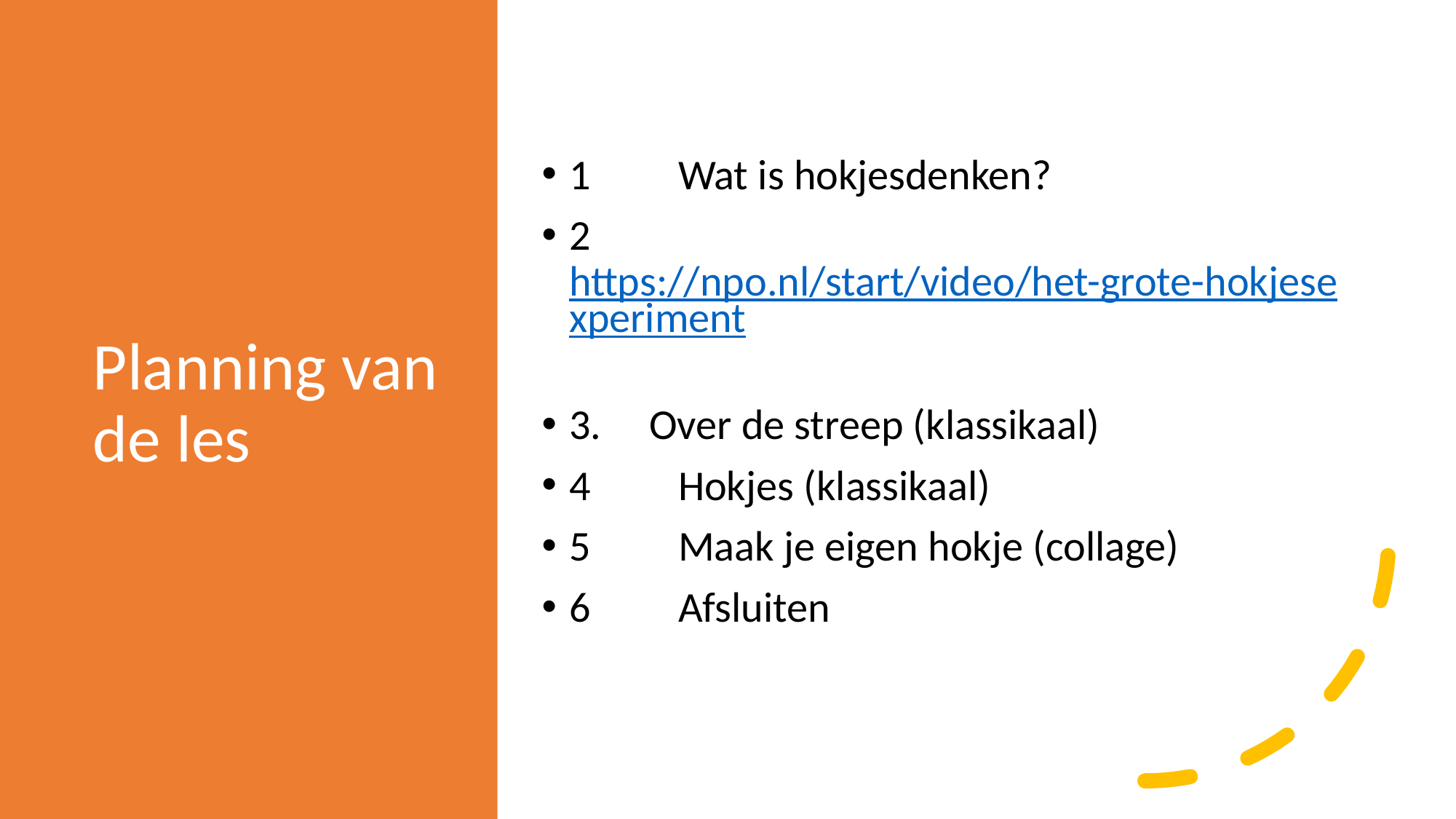

# Planning van de les
1	Wat is hokjesdenken?
2	https://npo.nl/start/video/het-grote-hokjesexperiment
3.     Over de streep (klassikaal)
4	Hokjes (klassikaal)
5	Maak je eigen hokje (collage)
6	Afsluiten